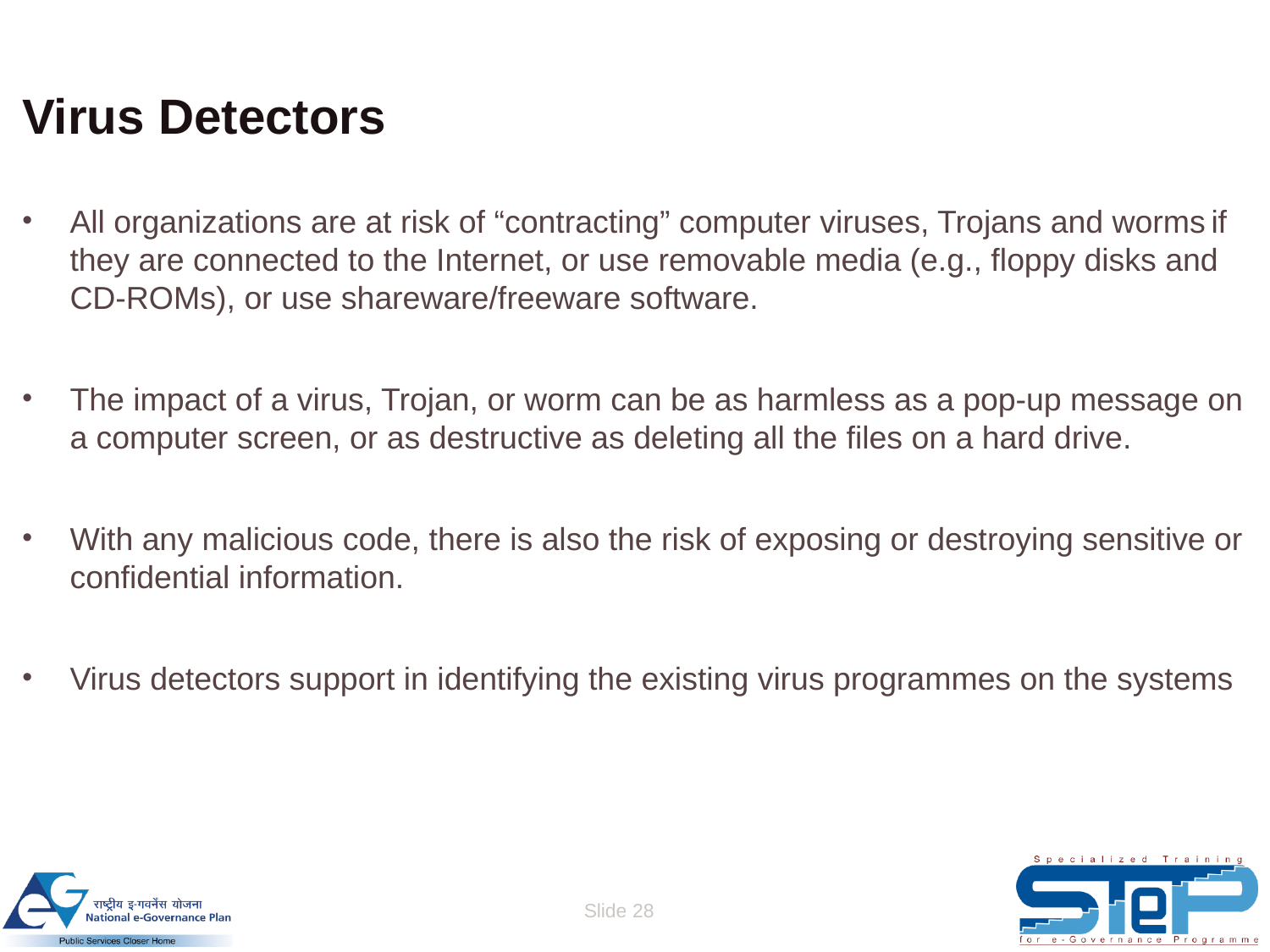

# Virus Detectors
All organizations are at risk of “contracting” computer viruses, Trojans and worms if they are connected to the Internet, or use removable media (e.g., floppy disks and CD-ROMs), or use shareware/freeware software.

The impact of a virus, Trojan, or worm can be as harmless as a pop-up message on a computer screen, or as destructive as deleting all the files on a hard drive.

With any malicious code, there is also the risk of exposing or destroying sensitive or confidential information.

Virus detectors support in identifying the existing virus programmes on the systems